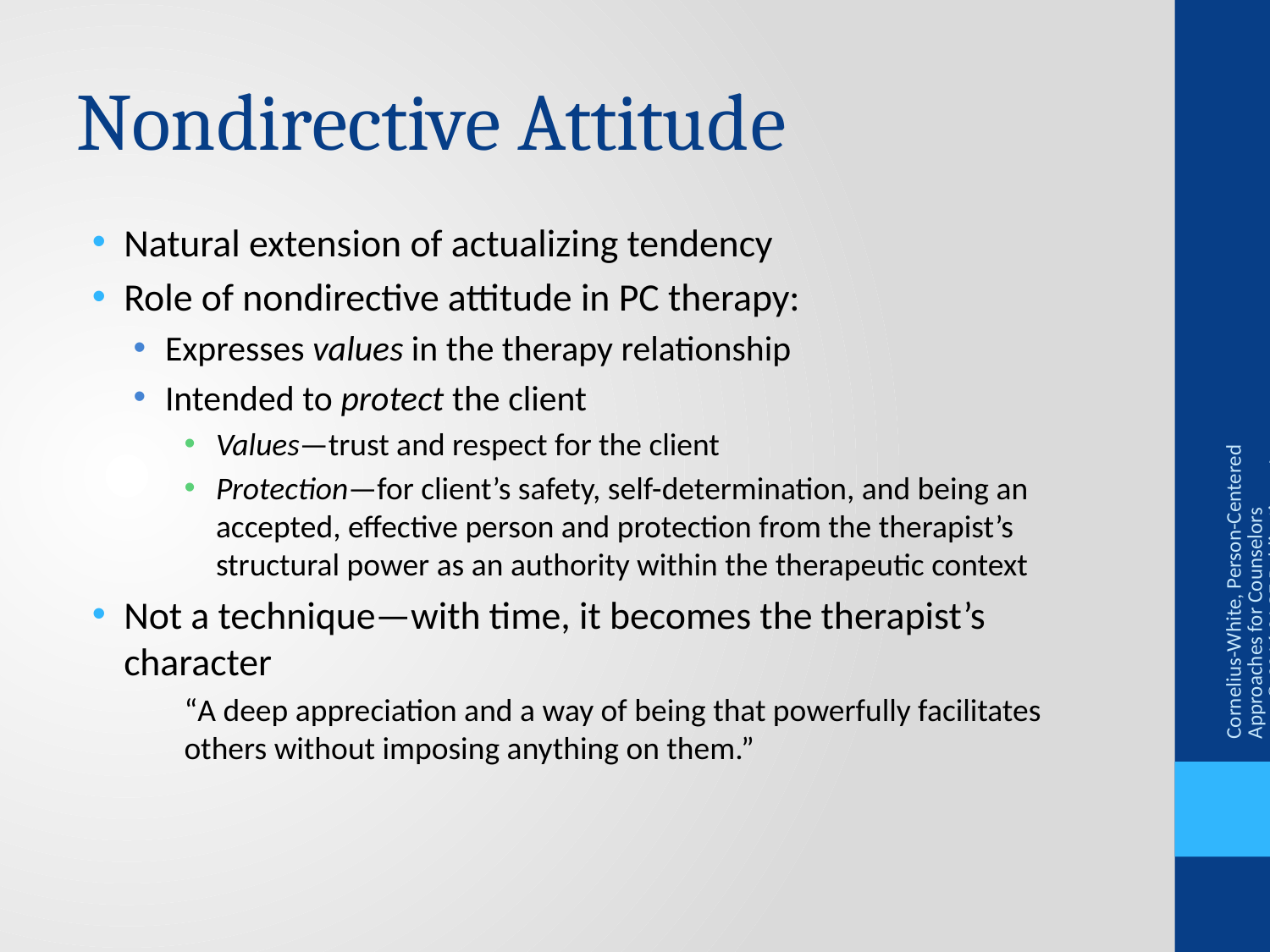

# Nondirective Attitude
Natural extension of actualizing tendency
Role of nondirective attitude in PC therapy:
Expresses values in the therapy relationship
Intended to protect the client
Values—trust and respect for the client
Protection—for client’s safety, self-determination, and being an accepted, effective person and protection from the therapist’s structural power as an authority within the therapeutic context
Not a technique—with time, it becomes the therapist’s character
“A deep appreciation and a way of being that powerfully facilitates others without imposing anything on them.”

Cornelius-White, Person-Centered Approaches for Counselors                      © 2016 SAGE Publications, Inc.